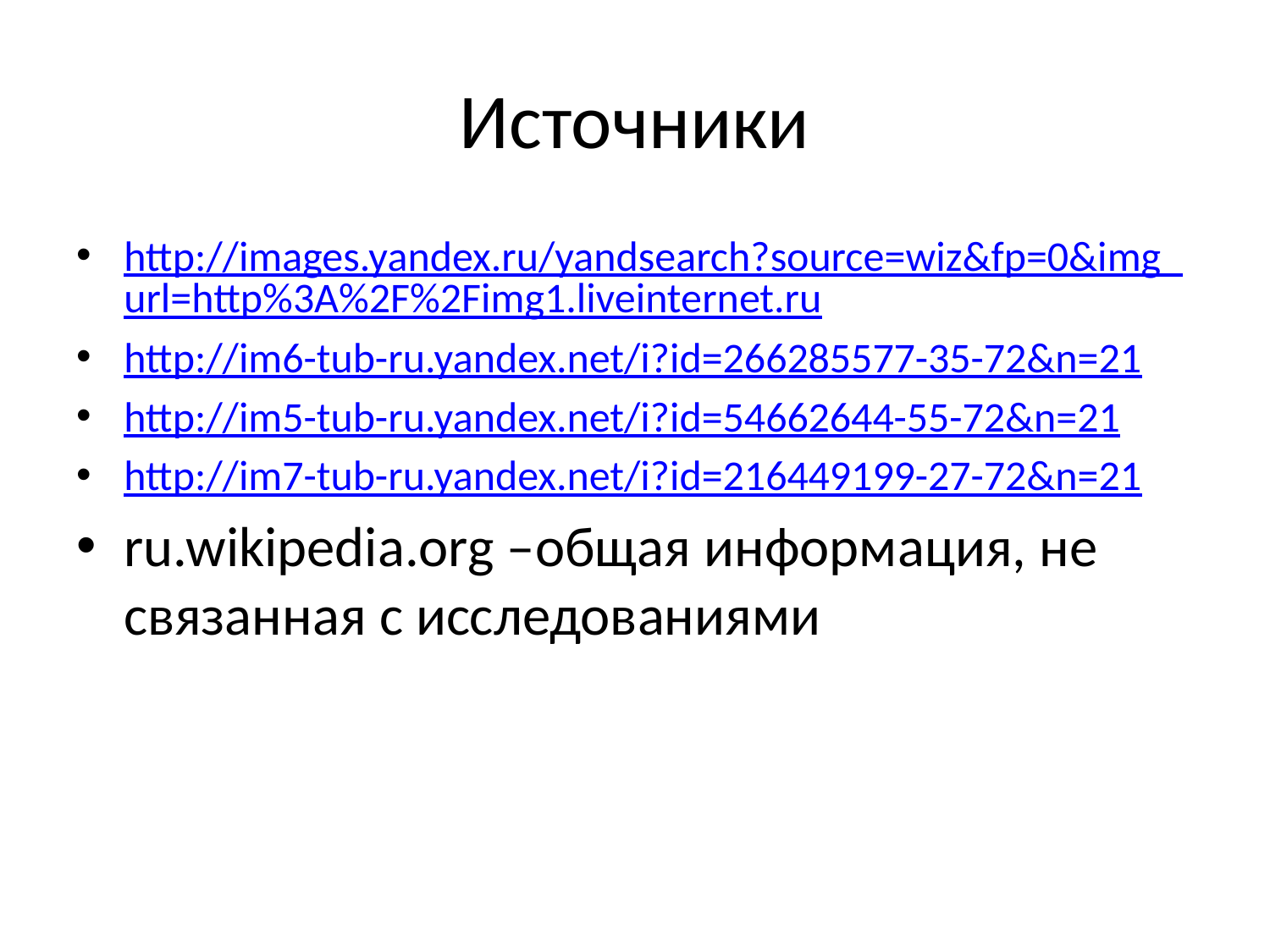

# Источники
http://images.yandex.ru/yandsearch?source=wiz&fp=0&img_url=http%3A%2F%2Fimg1.liveinternet.ru
http://im6-tub-ru.yandex.net/i?id=266285577-35-72&n=21
http://im5-tub-ru.yandex.net/i?id=54662644-55-72&n=21
http://im7-tub-ru.yandex.net/i?id=216449199-27-72&n=21
ru.wikipedia.org –общая информация, не связанная с исследованиями